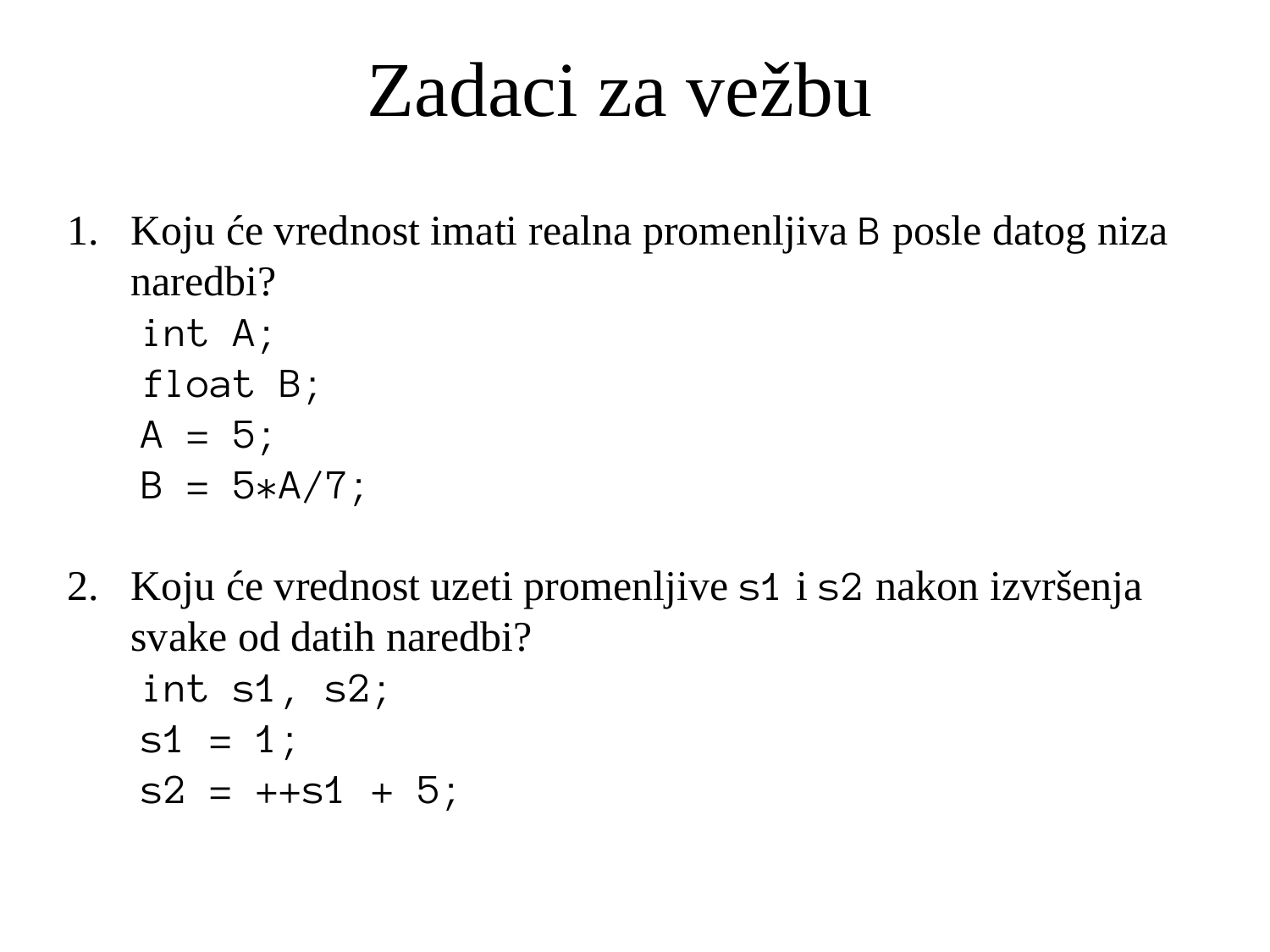

# Zadaci za vežbu
Koju će vrednost imati realna promenljiva B posle datog niza naredbi?
int A;
float B;
A = 5;
B = 5*A/7;

Koju će vrednost uzeti promenljive s1 i s2 nakon izvršenja svake od datih naredbi?
int s1, s2;
s1 = 1;
s2 = ++s1 + 5;